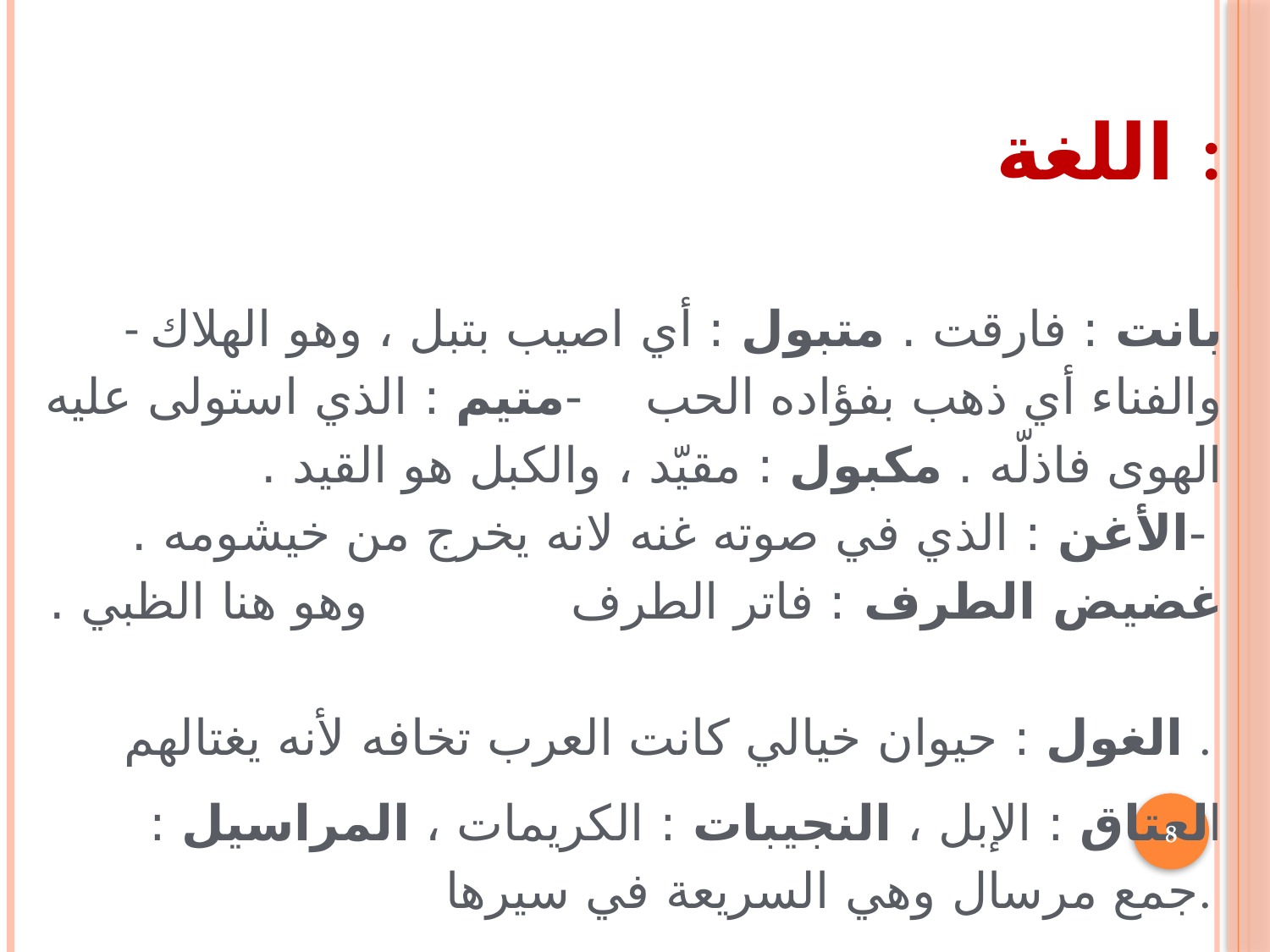

اللغة :

 - بانت : فارقت . متبول : أي اصيب بتبل ، وهو الهلاك والفناء أي ذهب بفؤاده الحب    -متيم : الذي استولى عليه الهوى فاذلّه . مكبول : مقيّد ، والكبل هو القيد .                -الأغن : الذي في صوته غنه لانه يخرج من خيشومه . غضيض الطرف : فاتر الطرف             وهو هنا الظبي .                                                                          الغول : حيوان خيالي كانت العرب تخافه لأنه يغتالهم .
 العتاق : الإبل ، النجيبات : الكريمات ، المراسيل : جمع مرسال وهي السريعة في سيرها.

8